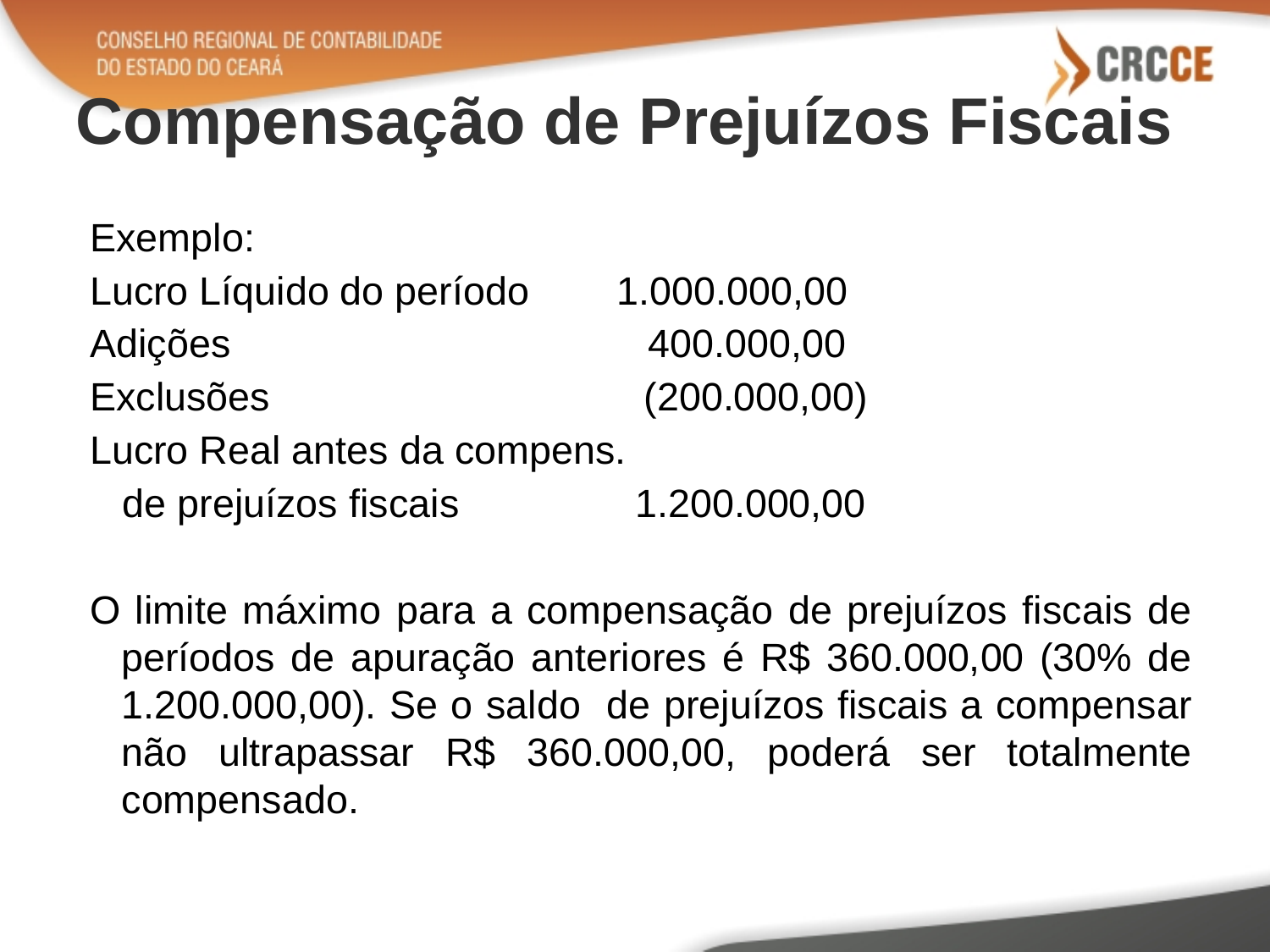

# Compensação de Prejuízos Fiscais
Exemplo:
Lucro Líquido do período        1.000.000,00
Adições                                      400.000,00
Exclusões                                  (200.000,00)
Lucro Real antes da compens.
   de prejuízos fiscais                1.200.000,00

O limite máximo para a compensação de prejuízos fiscais de períodos de apuração anteriores é R$ 360.000,00 (30% de 1.200.000,00). Se o saldo  de prejuízos fiscais a compensar não ultrapassar R$ 360.000,00, poderá ser totalmente compensado.